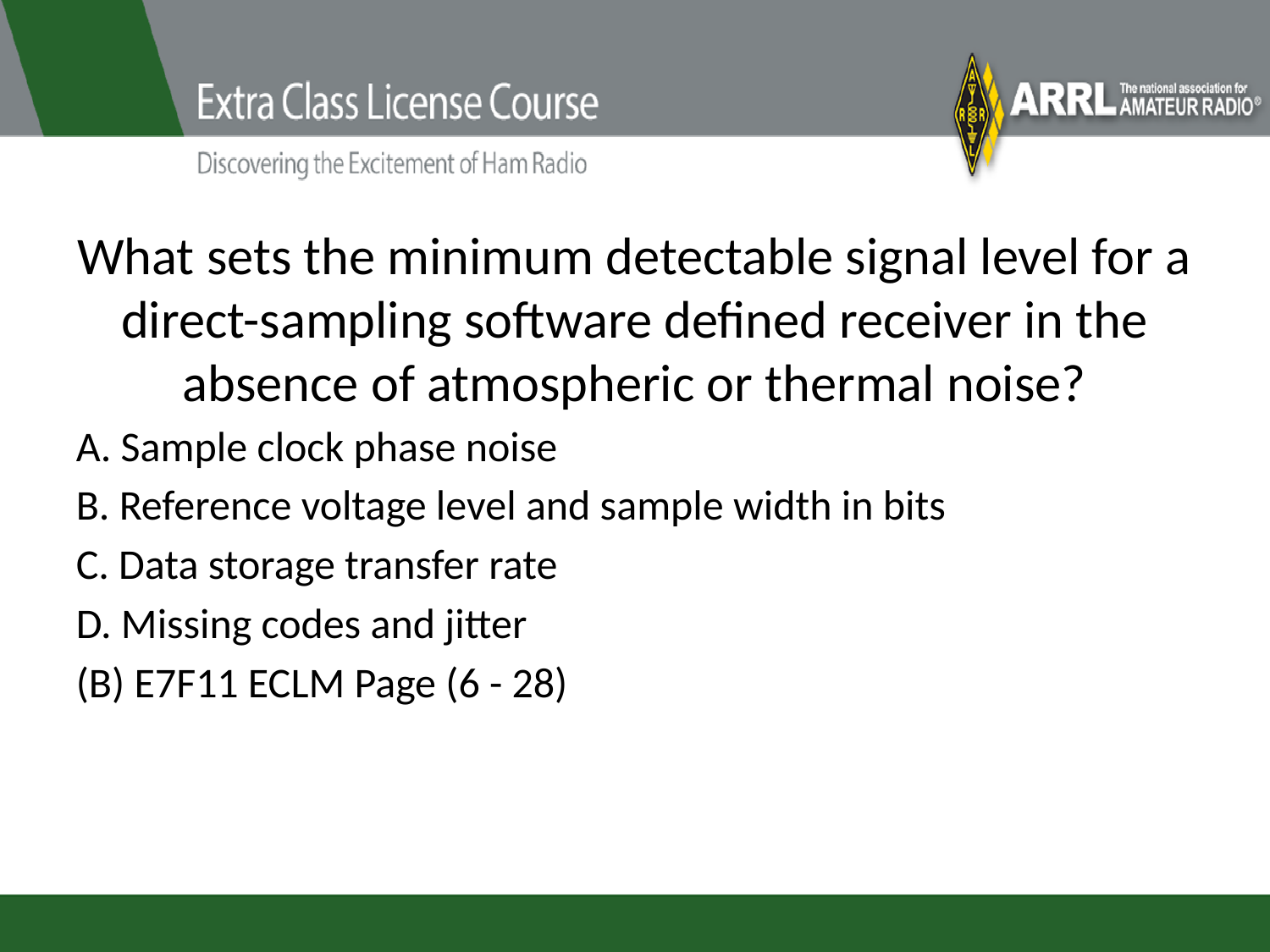

# What sets the minimum detectable signal level for a direct-sampling software defined receiver in the absence of atmospheric or thermal noise?
A. Sample clock phase noise
B. Reference voltage level and sample width in bits
C. Data storage transfer rate
D. Missing codes and jitter
(B) E7F11 ECLM Page (6 - 28)